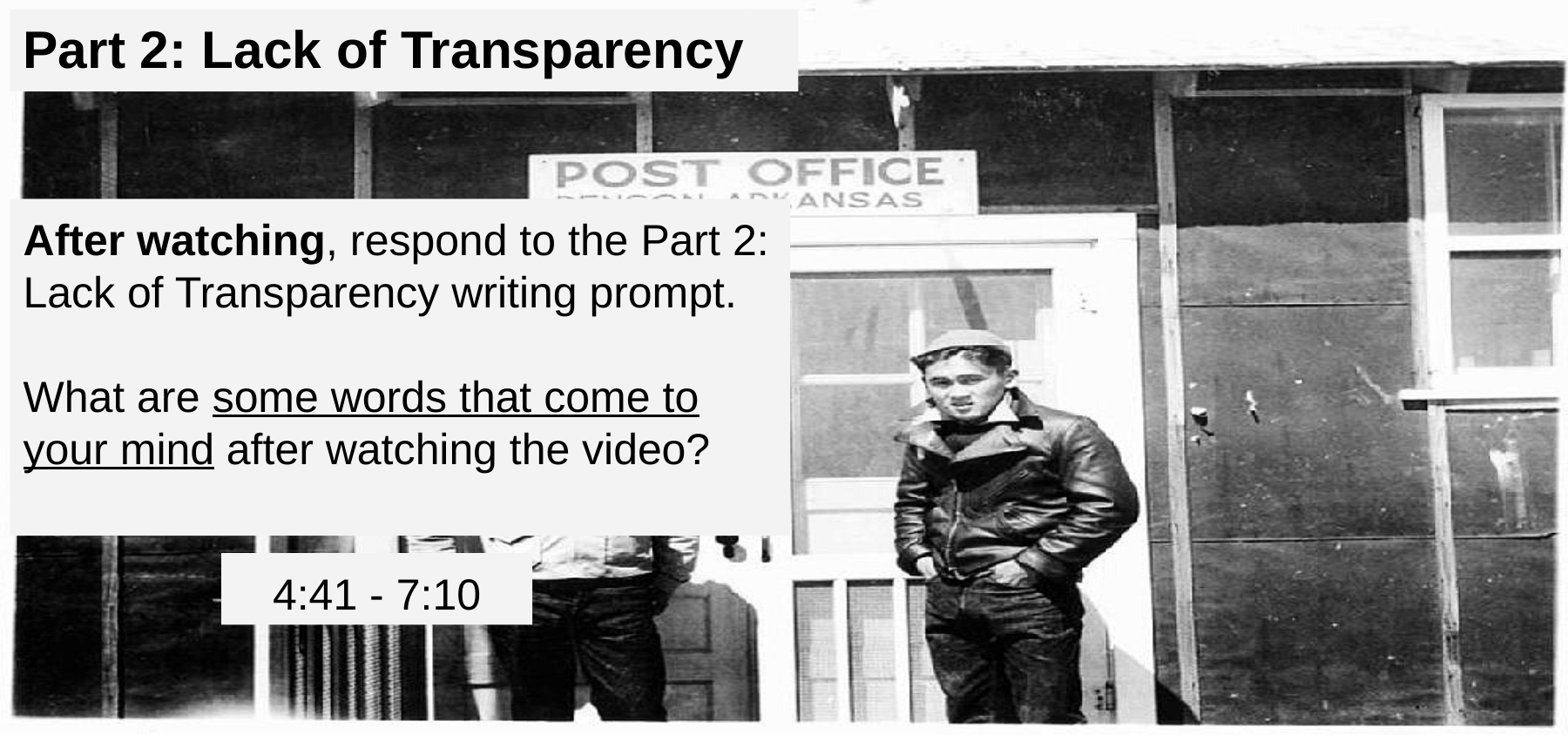

# Part 2: Lack of Transparency
After watching, respond to the Part 2: Lack of Transparency writing prompt.

What are some words that come to your mind after watching the video?
4:41 - 7:10